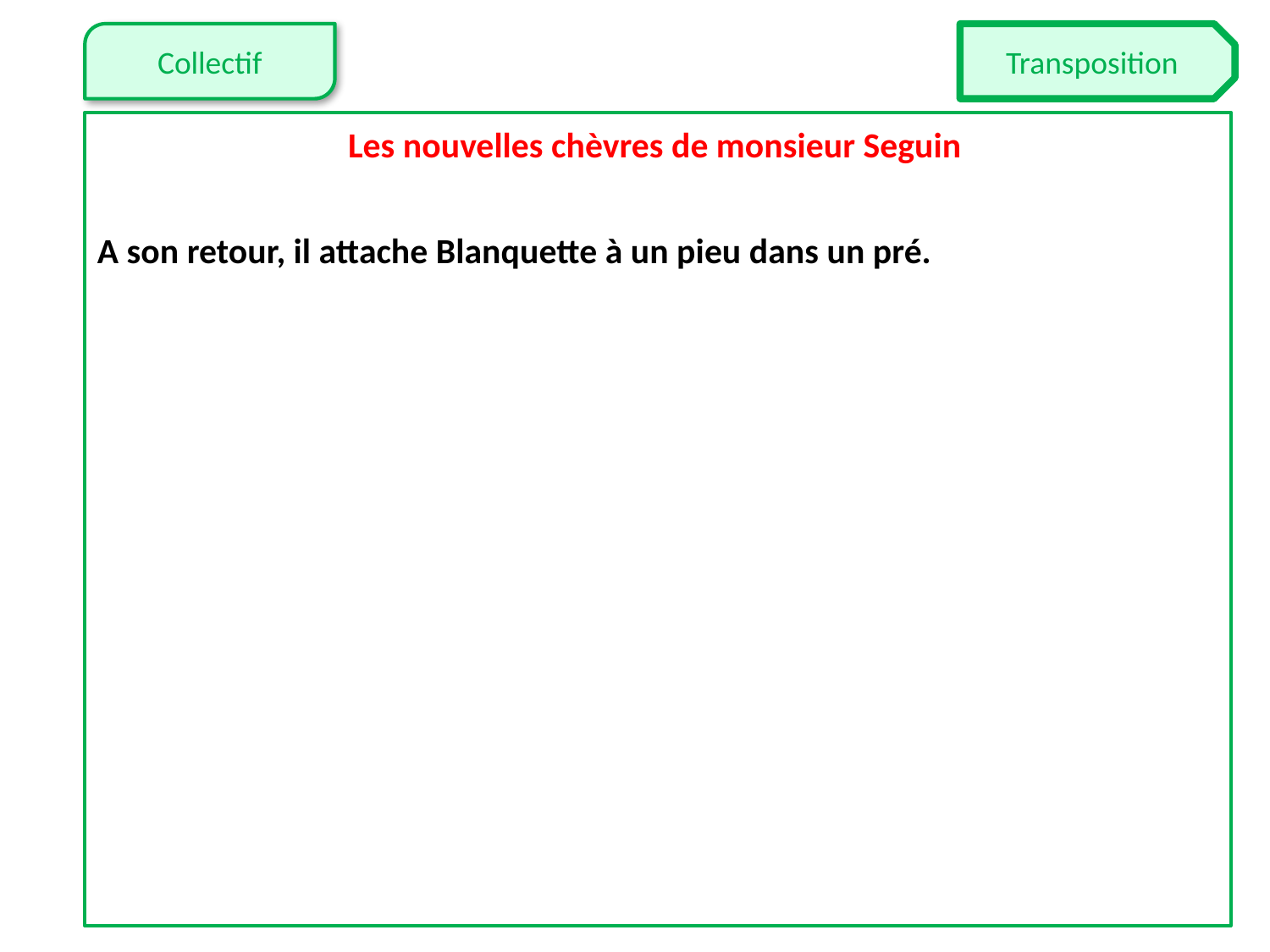

Les nouvelles chèvres de monsieur Seguin

A son retour, il attache Blanquette à un pieu dans un pré.